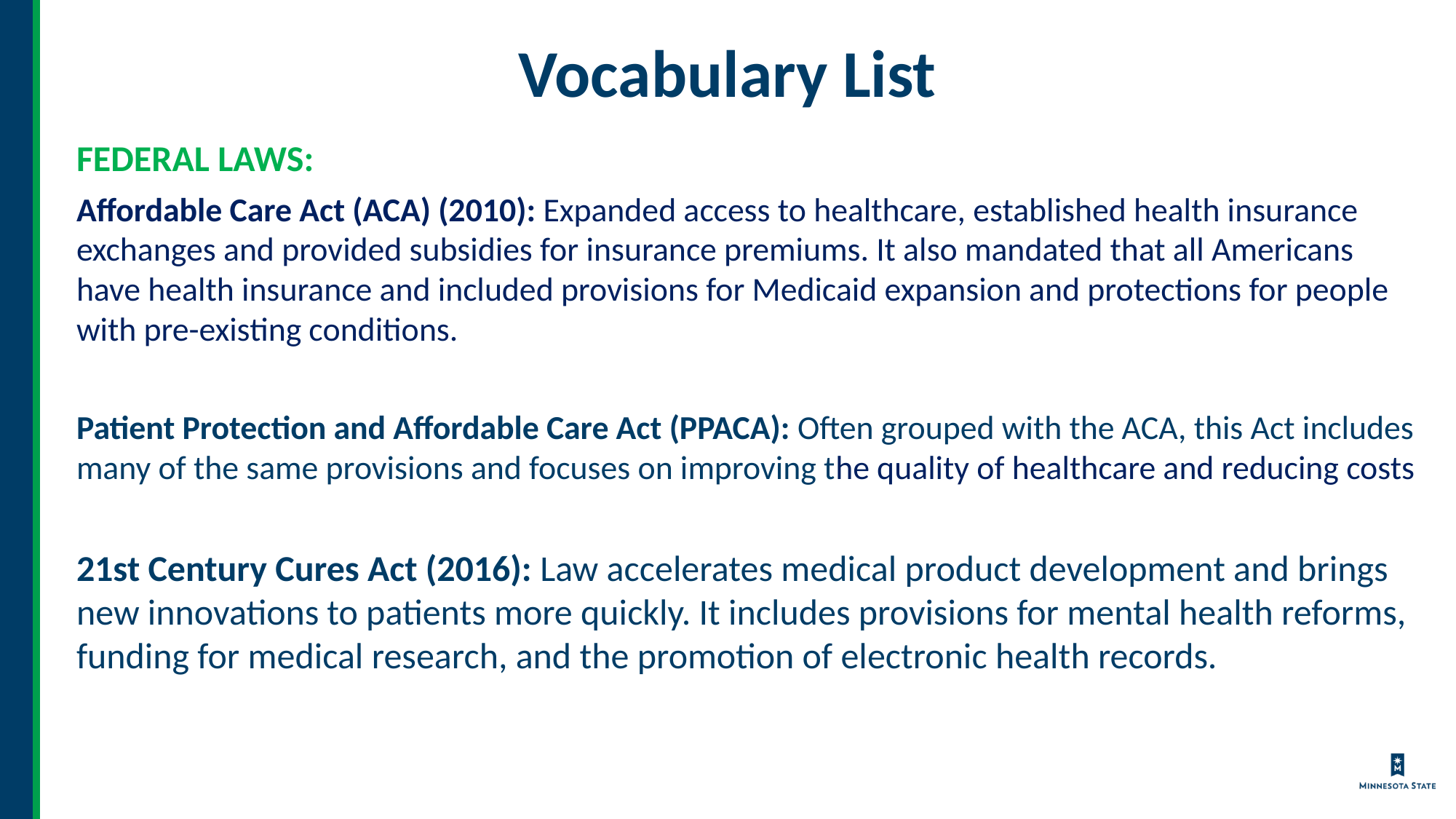

# Vocabulary List
FEDERAL LAWS:
Affordable Care Act (ACA) (2010): Expanded access to healthcare, established health insurance exchanges and provided subsidies for insurance premiums. It also mandated that all Americans have health insurance and included provisions for Medicaid expansion and protections for people with pre-existing conditions.

Patient Protection and Affordable Care Act (PPACA): Often grouped with the ACA, this Act includes many of the same provisions and focuses on improving the quality of healthcare and reducing costs

21st Century Cures Act (2016): Law accelerates medical product development and brings new innovations to patients more quickly. It includes provisions for mental health reforms, funding for medical research, and the promotion of electronic health records.